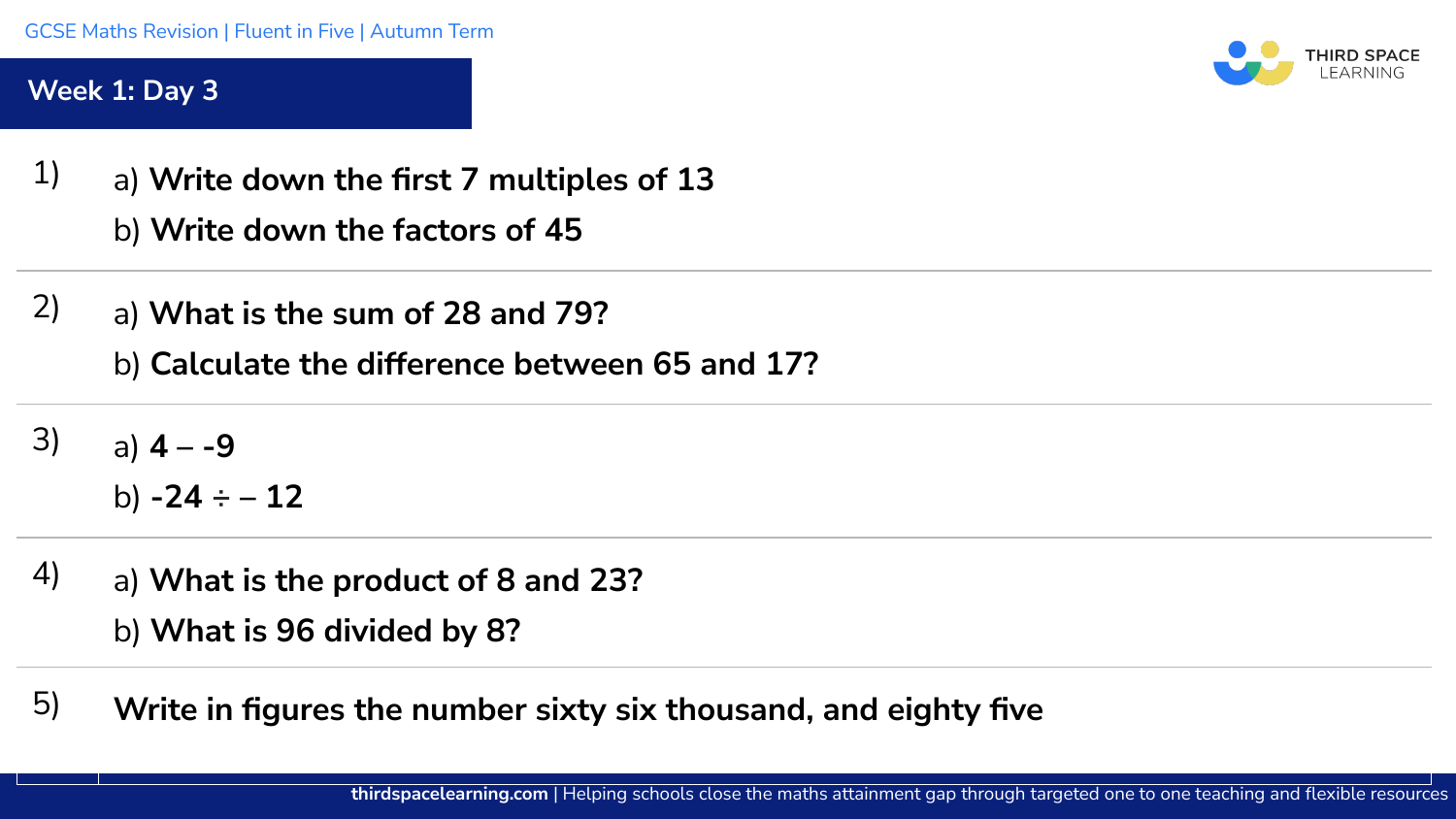

Week 1: Day 3
| 1) | a) Write down the first 7 multiples of 13 b) Write down the factors of 45 |  |
| --- | --- | --- |
| 2) | a) What is the sum of 28 and 79? b) Calculate the difference between 65 and 17? |  |
| 3) | a) 4 – -9 b) -24 ÷ – 12 |  |
| 4) | a) What is the product of 8 and 23? b) What is 96 divided by 8? |  |
| 5) | Write in figures the number sixty six thousand, and eighty five |  |